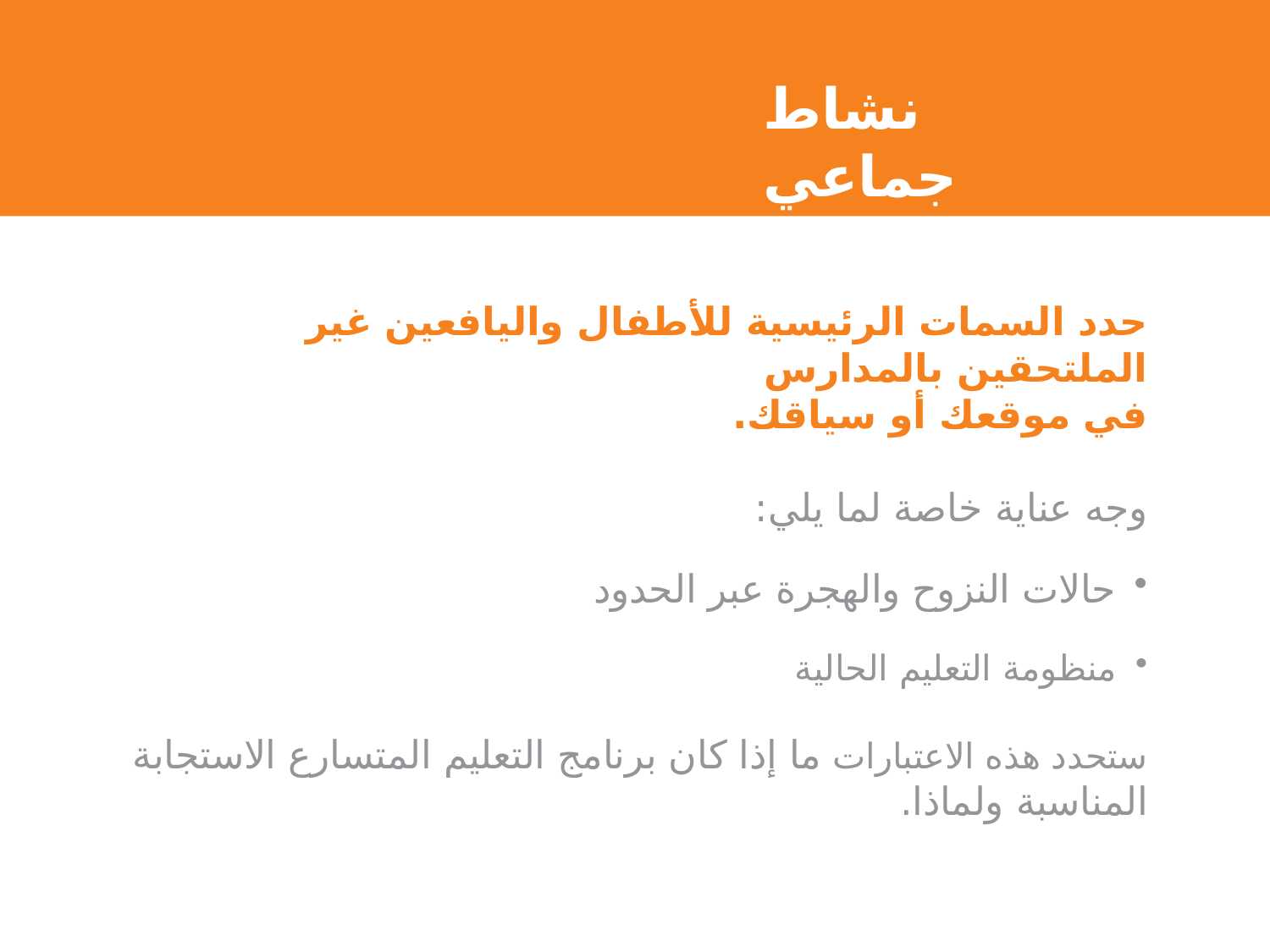

# نشاط جماعي
حدد السمات الرئيسية للأطفال واليافعين غير الملتحقين بالمدارس
في موقعك أو سياقك.

وجه عناية خاصة لما يلي:
حالات النزوح والهجرة عبر الحدود
منظومة التعليم الحالية
ستحدد هذه الاعتبارات ما إذا كان برنامج التعليم المتسارع الاستجابة
المناسبة ولماذا.